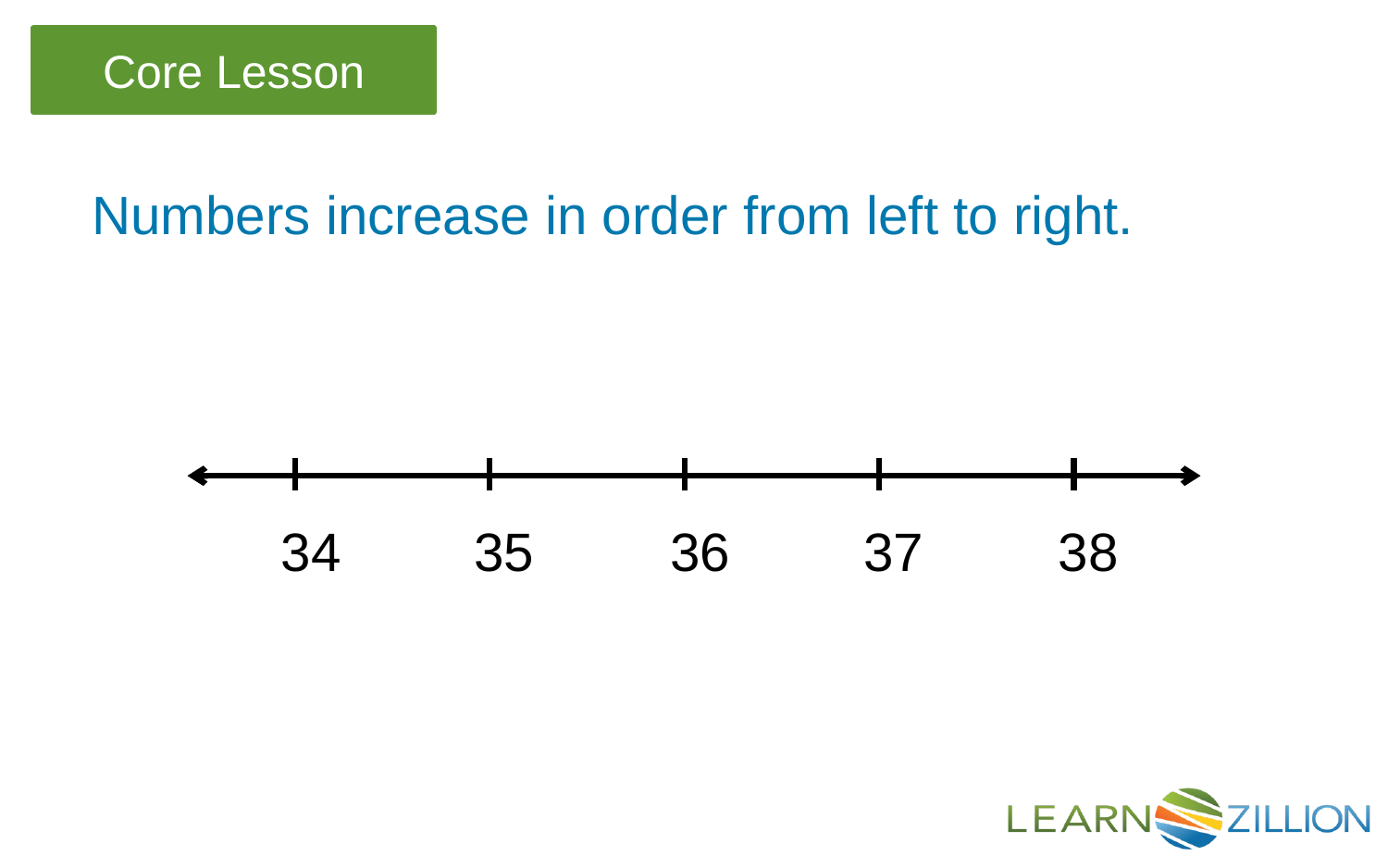

Numbers increase in order from left to right.
34
35
36
37
38